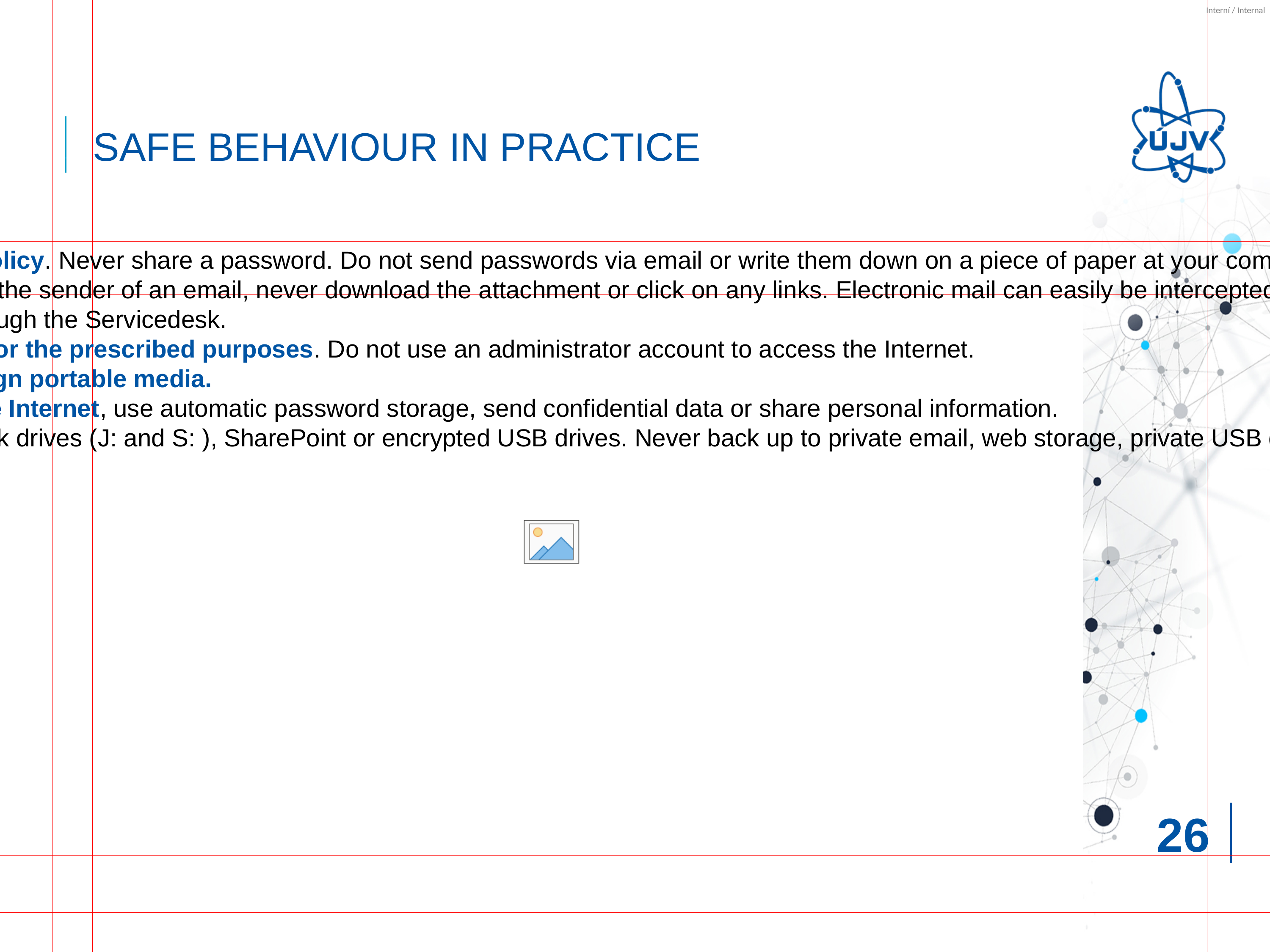

# Safe Behaviour in Practice
Follow the prescribed password policy. Never share a password. Do not send passwords via email or write them down on a piece of paper at your computer.
Use email wisely.  If you don't know the sender of an email, never download the attachment or click on any links. Electronic mail can easily be intercepted by an attacker.
Report any suspicious activity through the Servicedesk.
Use administrator privileges only for the prescribed purposes. Do not use an administrator account to access the Internet.
Never store sensitive data on foreign portable media.
Do not visit unsafe websites on the Internet, use automatic password storage, send confidential data or share personal information.
Back it up. Company data on network drives (J: and S: ), SharePoint or encrypted USB drives. Never back up to private email, web storage, private USB drives or web storage.

26